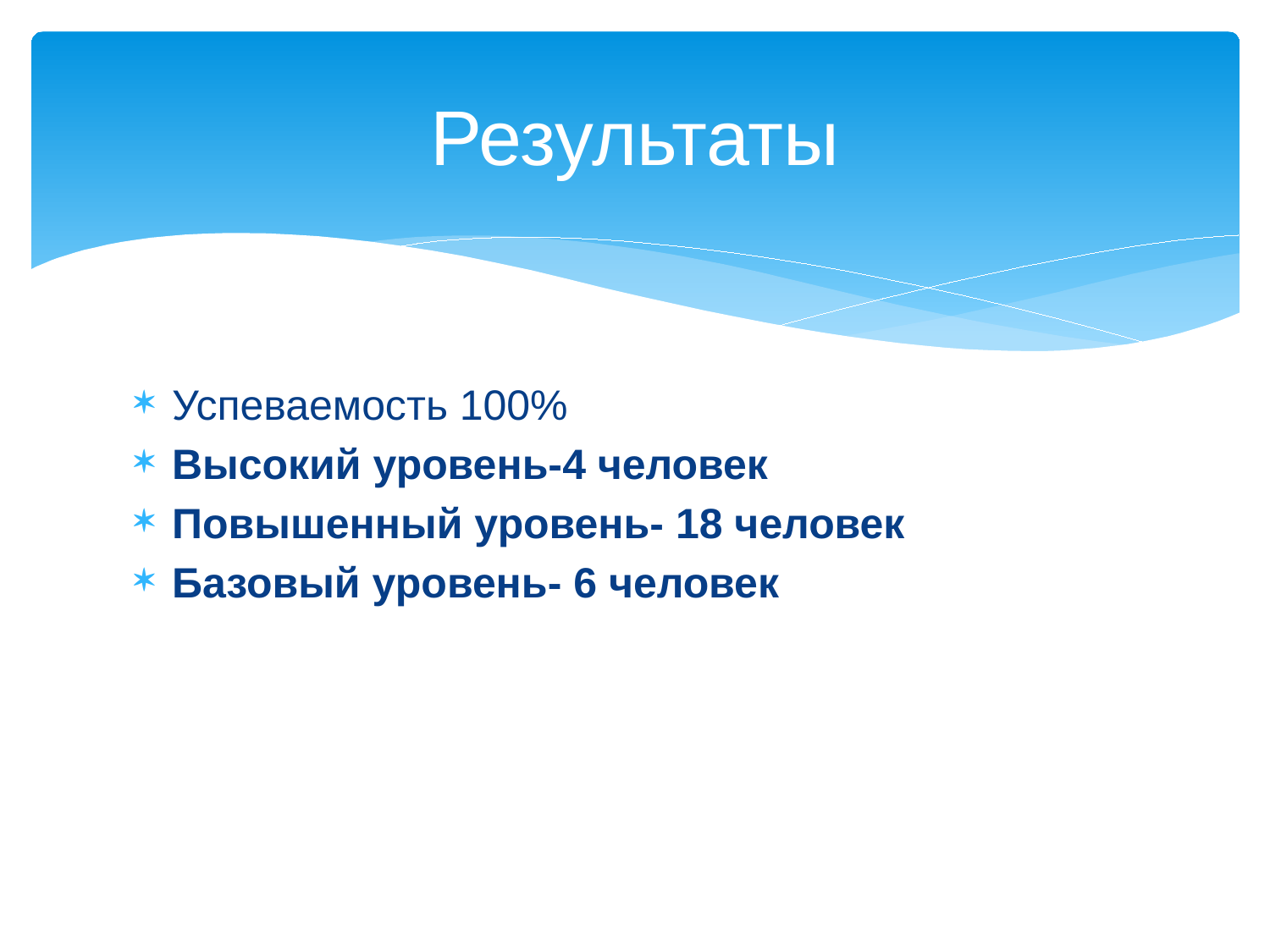

# Результаты
Успеваемость 100%
Высокий уровень-4 человек
Повышенный уровень- 18 человек
Базовый уровень- 6 человек